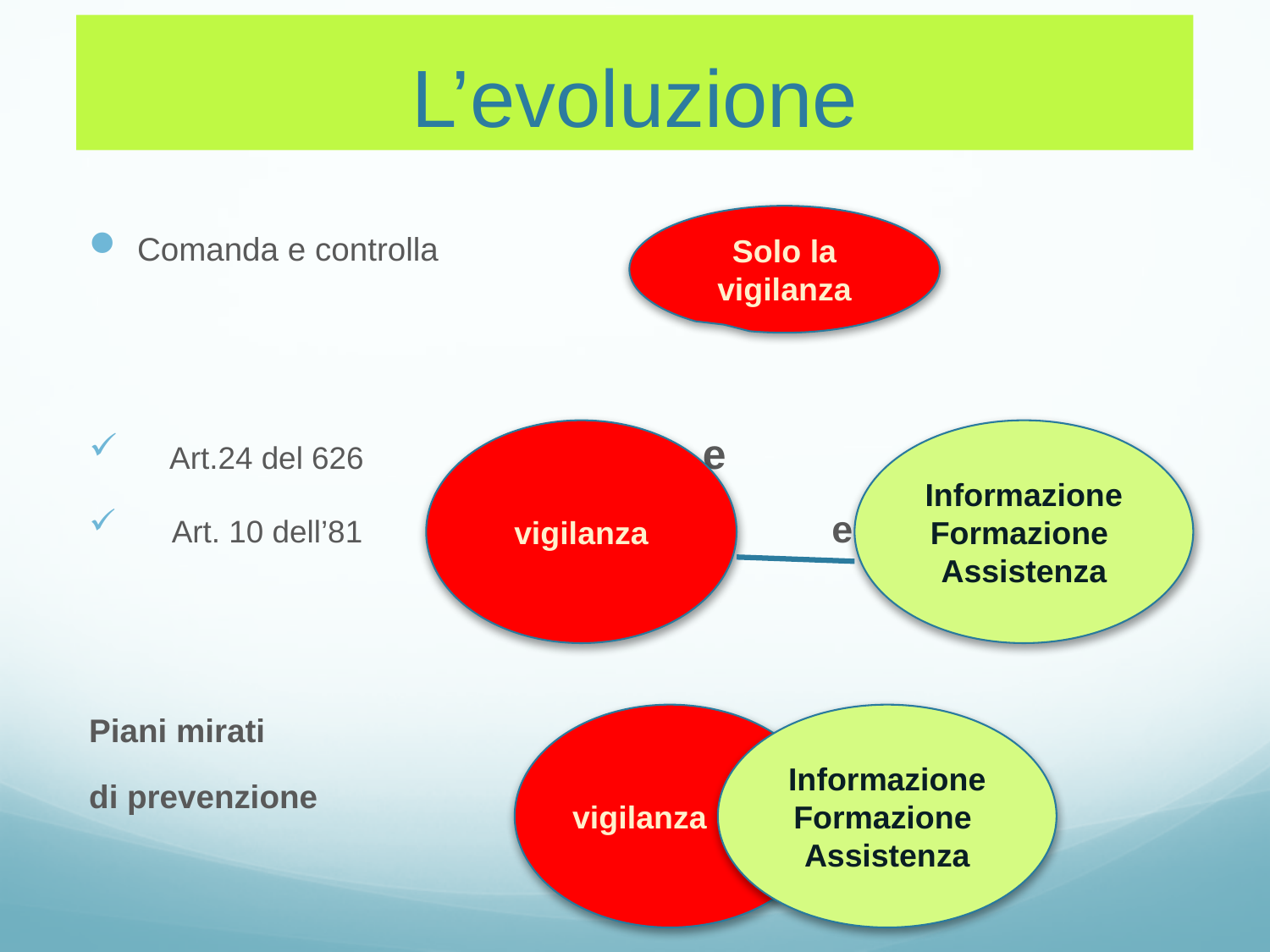

# L’evoluzione
Solo la vigilanza
Comanda e controlla

   Art.24 del 626                                       e
    Art. 10 dell’81                                                      e

Piani mirati
di prevenzione

vigilanza
Informazione
Formazione
Assistenza
vigilanza
Informazione
Formazione
Assistenza